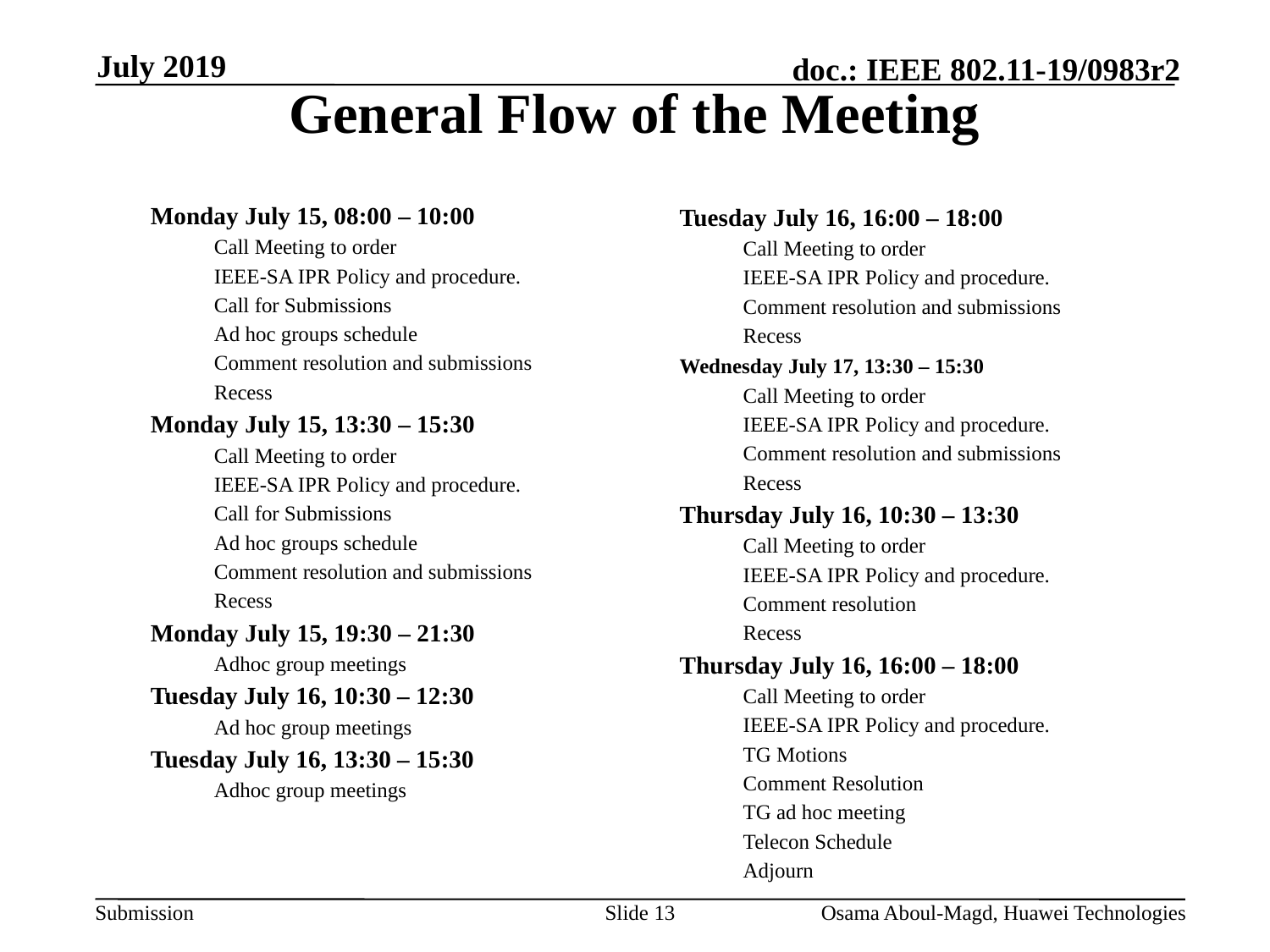

July 2019
# General Flow of the Meeting

Monday July 15, 08:00 – 10:00
Call Meeting to order
IEEE-SA IPR Policy and procedure.
Call for Submissions
Ad hoc groups schedule
Comment resolution and submissions
Recess
Monday July 15, 13:30 – 15:30
Call Meeting to order
IEEE-SA IPR Policy and procedure.
Call for Submissions
Ad hoc groups schedule
Comment resolution and submissions
Recess
Monday July 15, 19:30 – 21:30
Adhoc group meetings
Tuesday July 16, 10:30 – 12:30
Ad hoc group meetings
Tuesday July 16, 13:30 – 15:30
Adhoc group meetings

Tuesday July 16, 16:00 – 18:00
Call Meeting to order
IEEE-SA IPR Policy and procedure.
Comment resolution and submissions
Recess
Wednesday July 17, 13:30 – 15:30
Call Meeting to order
IEEE-SA IPR Policy and procedure.
Comment resolution and submissions
Recess
Thursday July 16, 10:30 – 13:30
Call Meeting to order
IEEE-SA IPR Policy and procedure.
Comment resolution
Recess
Thursday July 16, 16:00 – 18:00
Call Meeting to order
IEEE-SA IPR Policy and procedure.
TG Motions
Comment Resolution
TG ad hoc meeting
Telecon Schedule
Adjourn

Slide 13
Osama Aboul-Magd, Huawei Technologies